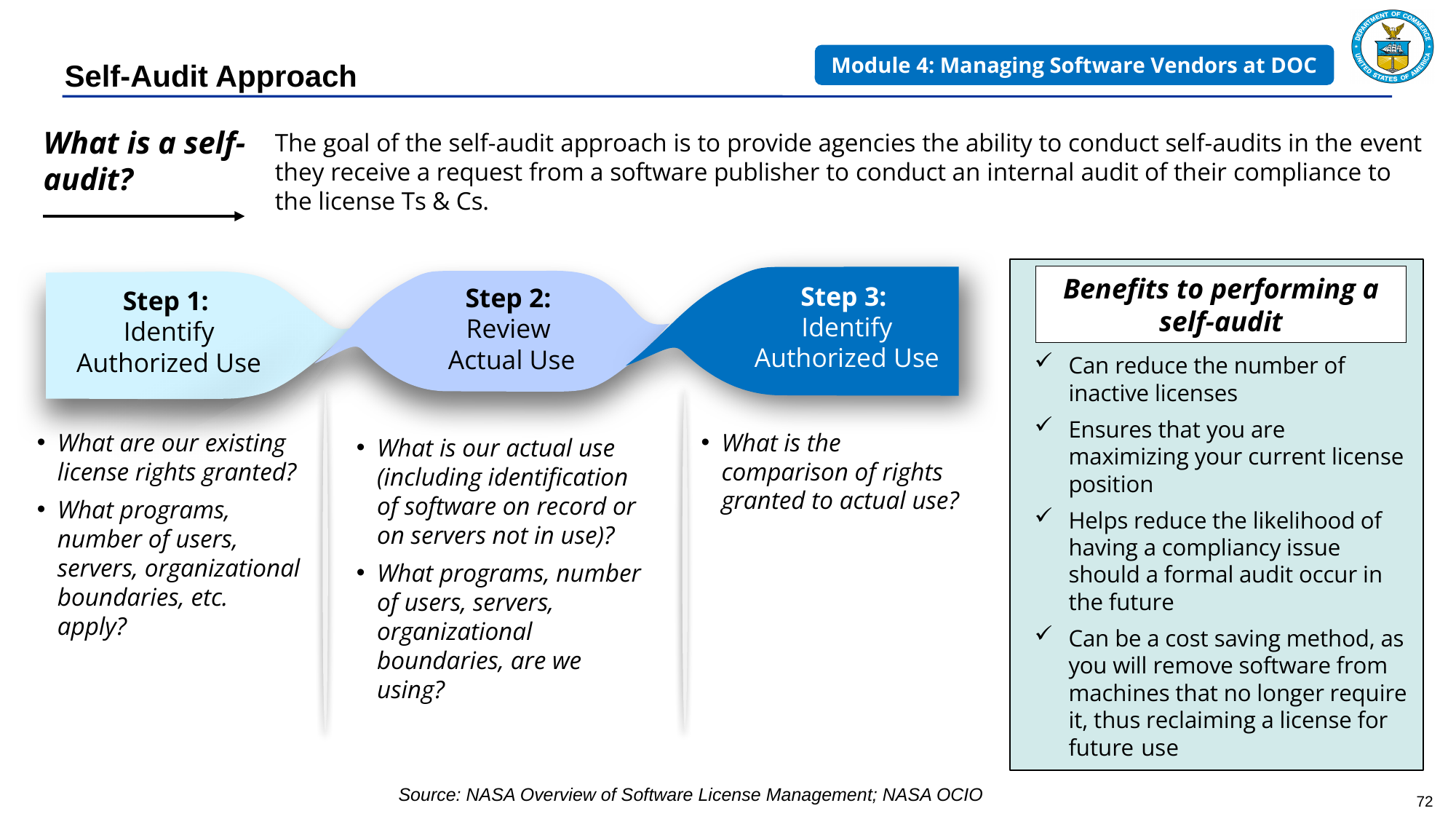

Module 4: Managing Software Vendors at DOC
# Self-Audit Approach
What is a self-audit?
The goal of the self-audit approach is to provide agencies the ability to conduct self-audits in the event they receive a request from a software publisher to conduct an internal audit of their compliance to the license Ts & Cs.

Benefits to performing a self-audit

Step 3:
Identify Authorized Use
Step 2:
Review
Actual Use
Step 1:
Identify Authorized Use
Can reduce the number of inactive licenses
Ensures that you are maximizing your current license position
Helps reduce the likelihood of having a compliancy issue should a formal audit occur in the future
Can be a cost saving method, as you will remove software from machines that no longer require it, thus reclaiming a license for future use

What are our existing license rights granted?
What programs, number of users, servers, organizational boundaries, etc. apply?
What is our actual use (including identification of software on record or on servers not in use)?
What programs, number of users, servers, organizational  boundaries, are we using?
What is the comparison of rights granted to actual use?
Source: NASA Overview of Software License Management; NASA OCIO